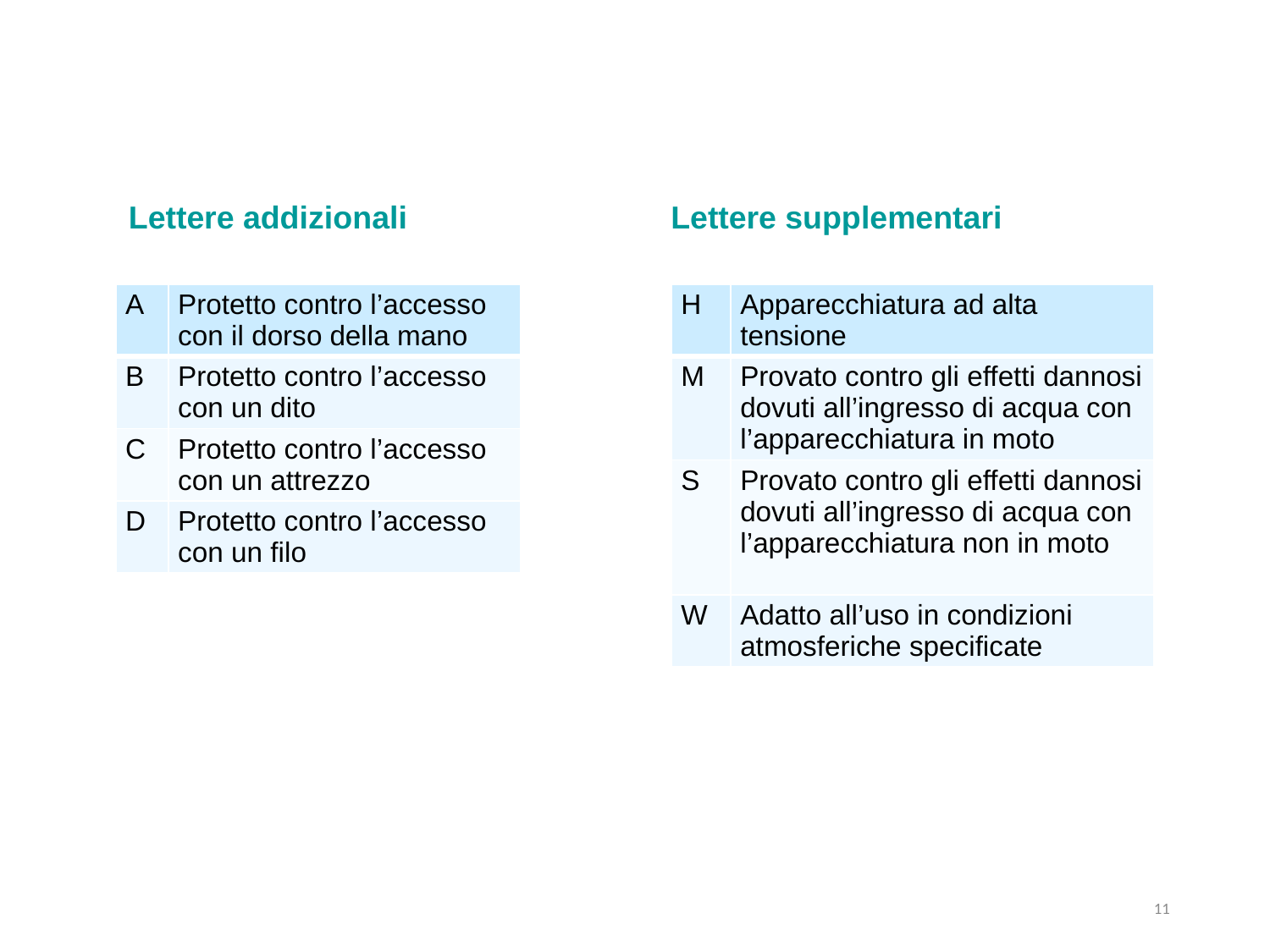

Lettere addizionali
Lettere supplementari
| A | Protetto contro l’accesso con il dorso della mano |
| --- | --- |
| B | Protetto contro l’accesso con un dito |
| C | Protetto contro l’accesso con un attrezzo |
| D | Protetto contro l’accesso con un filo |
| H | Apparecchiatura ad alta tensione |
| --- | --- |
| M | Provato contro gli effetti dannosi dovuti all’ingresso di acqua con l’apparecchiatura in moto |
| S | Provato contro gli effetti dannosi dovuti all’ingresso di acqua con l’apparecchiatura non in moto |
| W | Adatto all’uso in condizioni atmosferiche specificate |
11